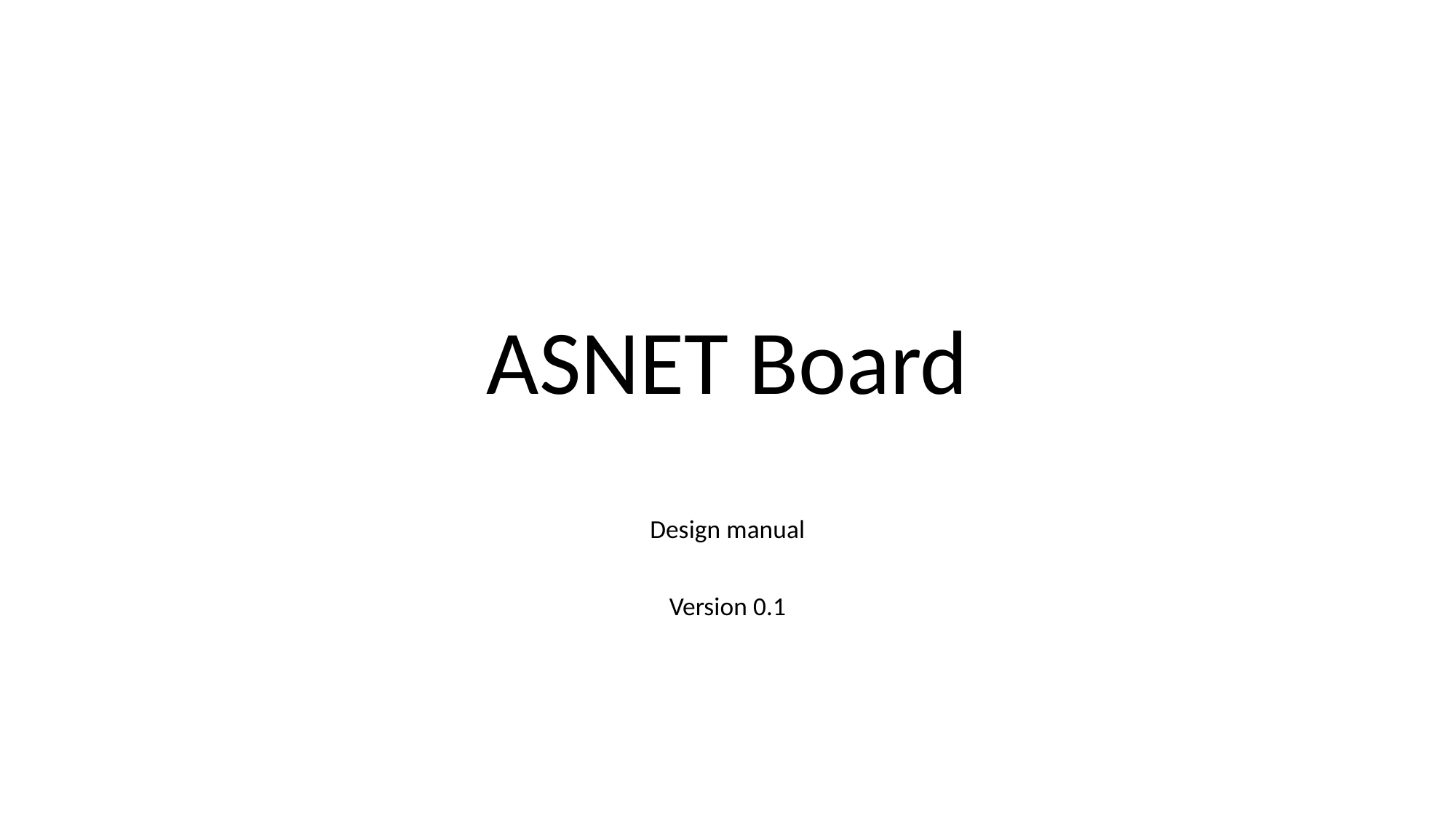

# ASNET Board

Design manual

Version 0.1